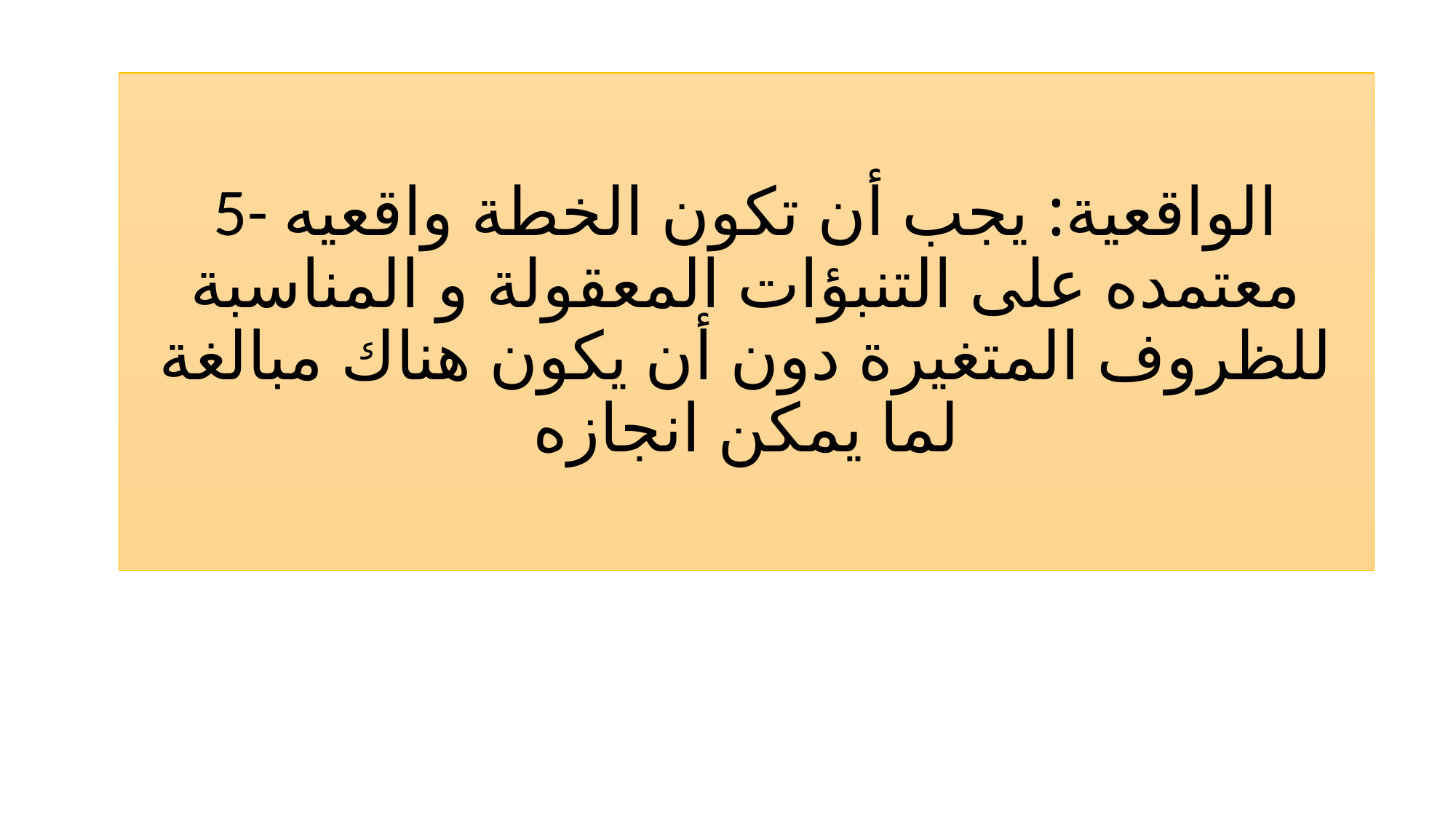

# 5- الواقعية: يجب أن تكون الخطة واقعيه معتمده على التنبؤات المعقولة و المناسبة للظروف المتغيرة دون أن يكون هناك مبالغة لما يمكن انجازه